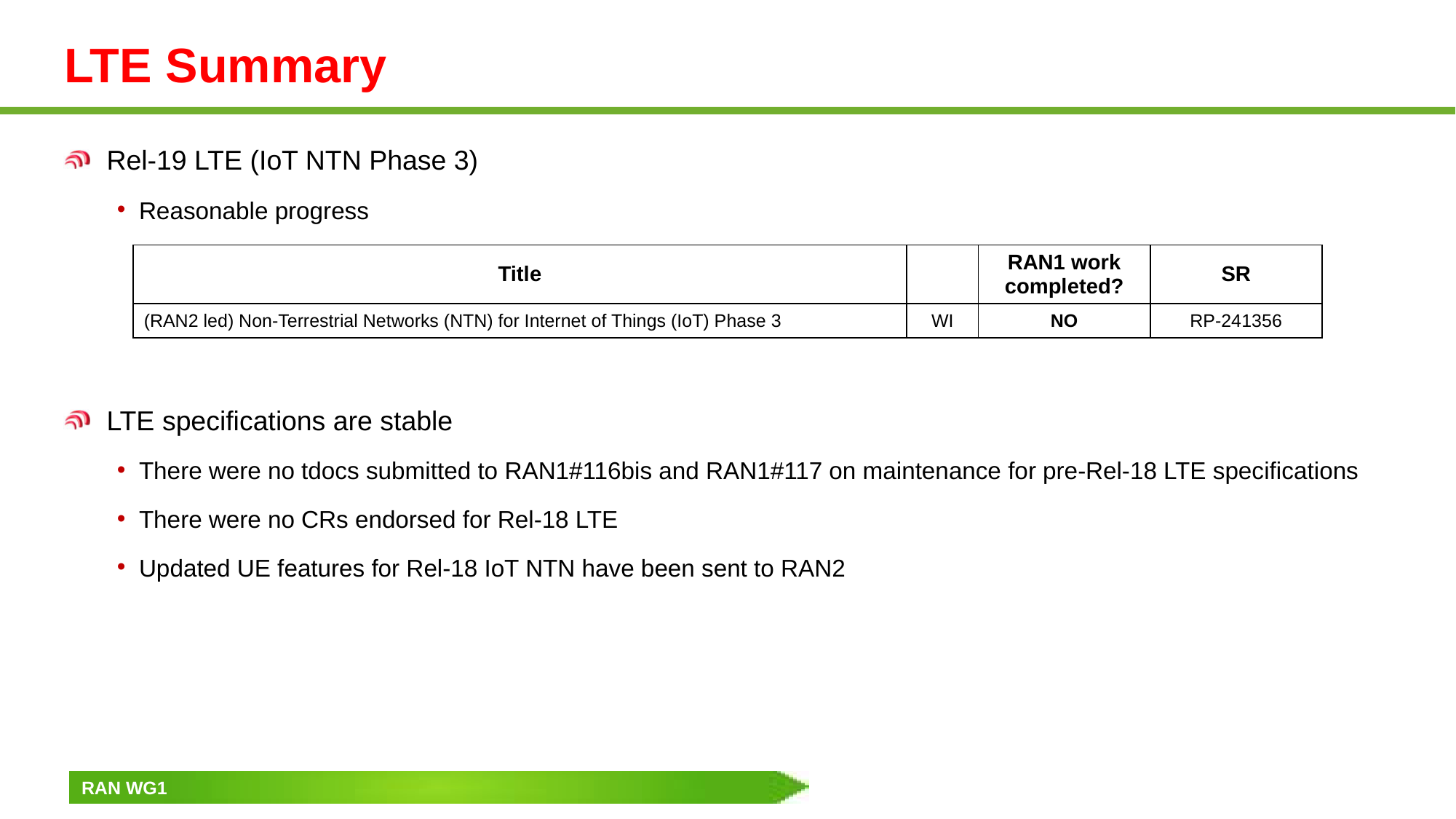

# LTE Summary
Rel-19 LTE (IoT NTN Phase 3)
Reasonable progress

LTE specifications are stable
There were no tdocs submitted to RAN1#116bis and RAN1#117 on maintenance for pre-Rel-18 LTE specifications
There were no CRs endorsed for Rel-18 LTE
Updated UE features for Rel-18 IoT NTN have been sent to RAN2

| Title |  | RAN1 work completed? | SR |
| --- | --- | --- | --- |
| (RAN2 led) Non-Terrestrial Networks (NTN) for Internet of Things (IoT) Phase 3 | WI | NO | RP-241356 |